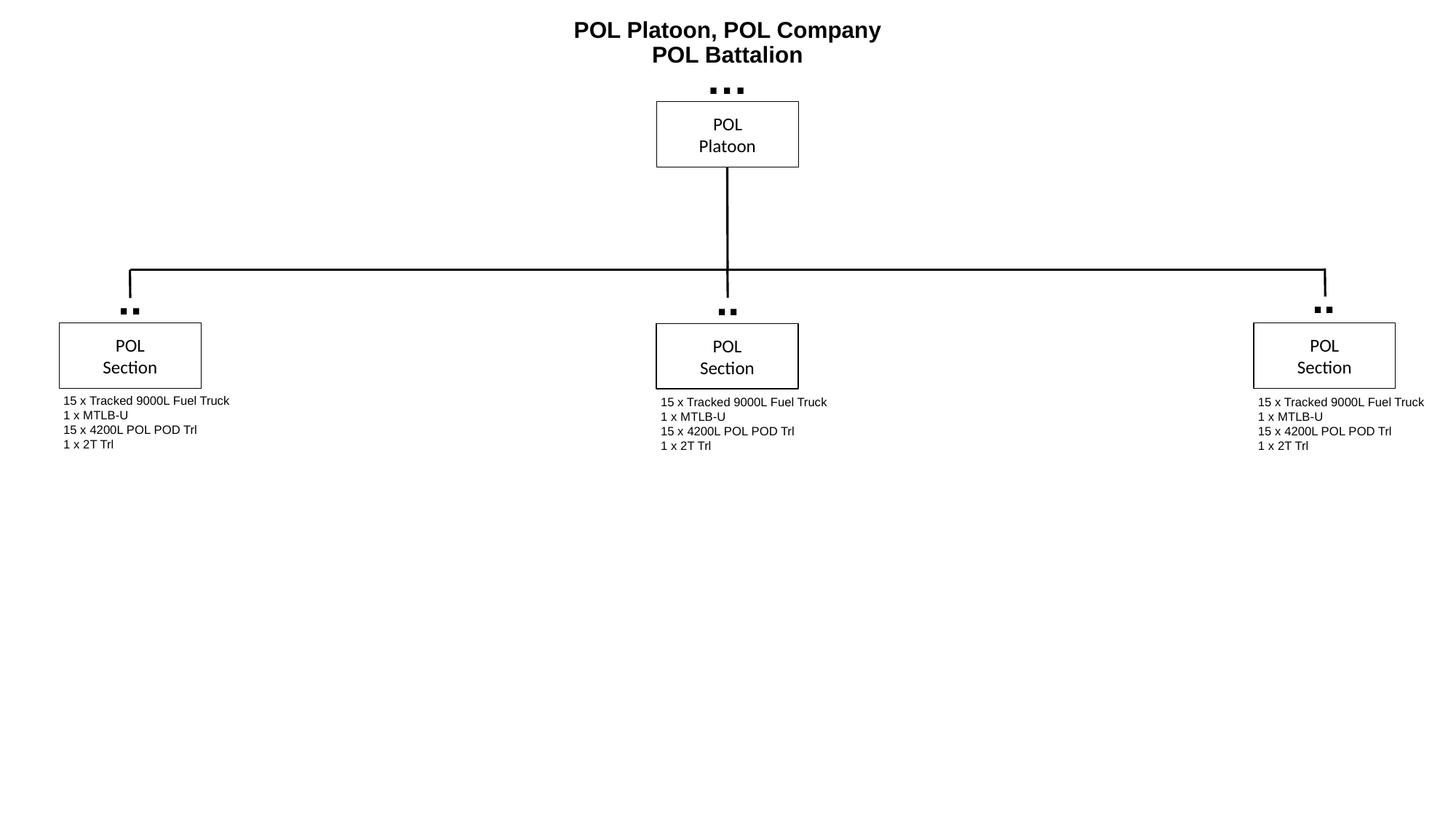

# POL Platoon, POL Company POL Battalion
…
POL
Platoon
..
..
..
POL
Section
POL
Section
POL
Section
15 x Tracked 9000L Fuel Truck
1 x MTLB-U
15 x 4200L POL POD Trl
1 x 2T Trl
15 x Tracked 9000L Fuel Truck
1 x MTLB-U
15 x 4200L POL POD Trl
1 x 2T Trl
15 x Tracked 9000L Fuel Truck
1 x MTLB-U
15 x 4200L POL POD Trl
1 x 2T Trl